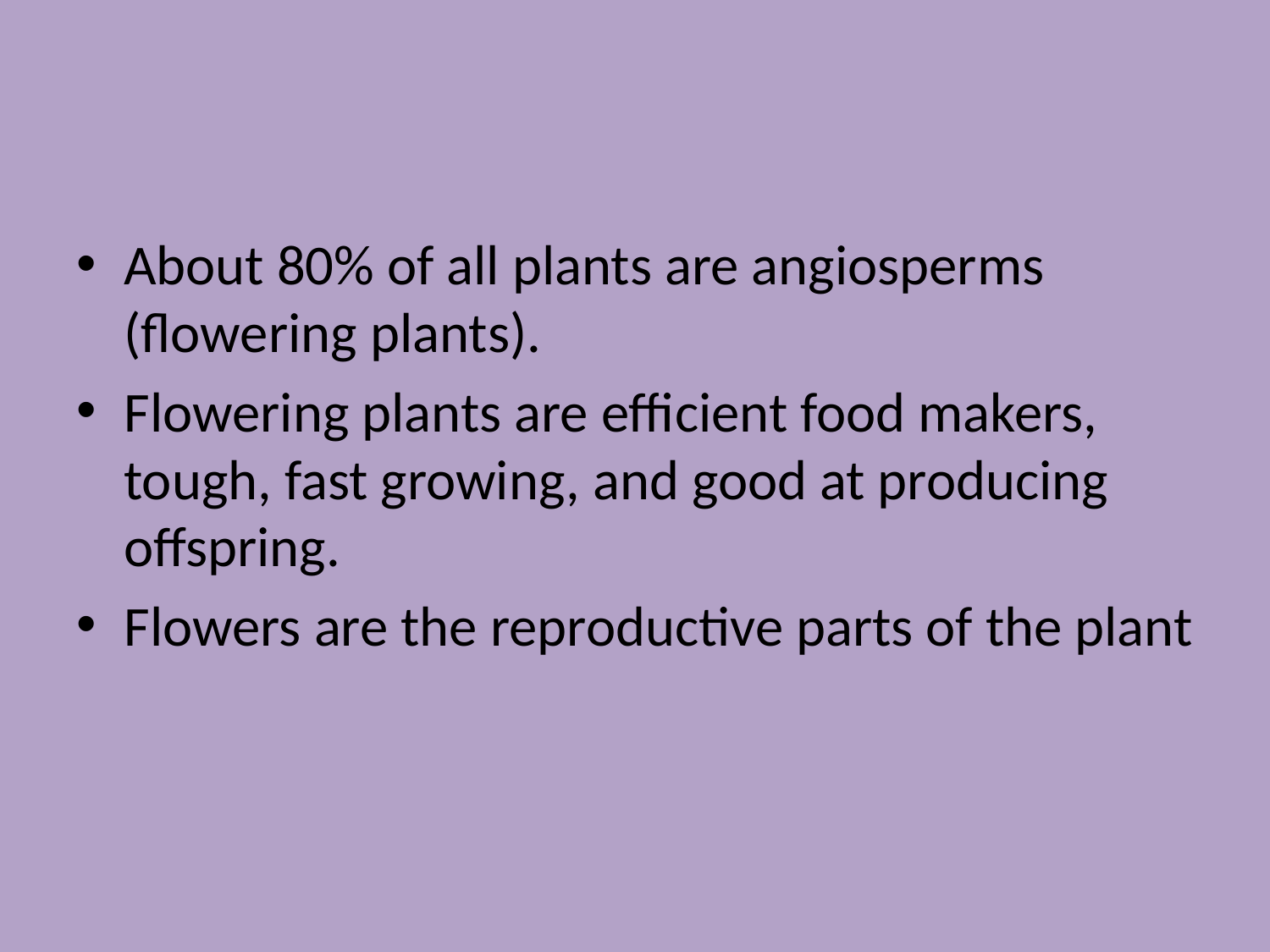

#
About 80% of all plants are angiosperms (flowering plants).
Flowering plants are efficient food makers, tough, fast growing, and good at producing offspring.
Flowers are the reproductive parts of the plant